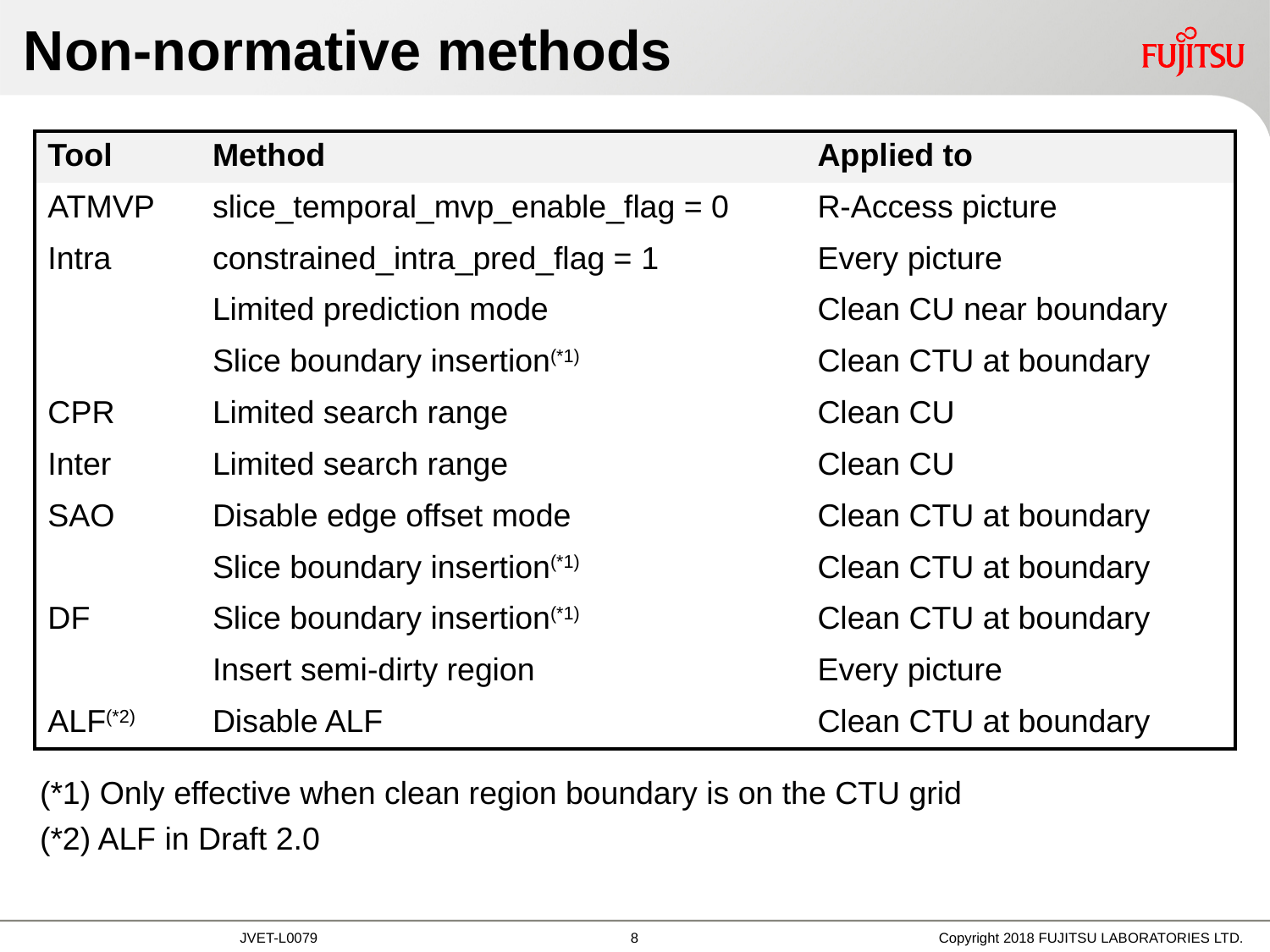

# Non-normative methods
| Tool | Method | Applied to |
| --- | --- | --- |
| ATMVP | slice\_temporal\_mvp\_enable\_flag = 0 | R-Access picture |
| Intra | constrained\_intra\_pred\_flag = 1 | Every picture |
|  | Limited prediction mode | Clean CU near boundary |
|  | Slice boundary insertion(\*1) | Clean CTU at boundary |
| CPR | Limited search range | Clean CU |
| Inter | Limited search range | Clean CU |
| SAO | Disable edge offset mode | Clean CTU at boundary |
|  | Slice boundary insertion(\*1) | Clean CTU at boundary |
| DF | Slice boundary insertion(\*1) | Clean CTU at boundary |
|  | Insert semi-dirty region | Every picture |
| ALF(\*2) | Disable ALF | Clean CTU at boundary |
(*1) Only effective when clean region boundary is on the CTU grid
(*2) ALF in Draft 2.0
8
Copyright 2018 FUJITSU LABORATORIES LTD.